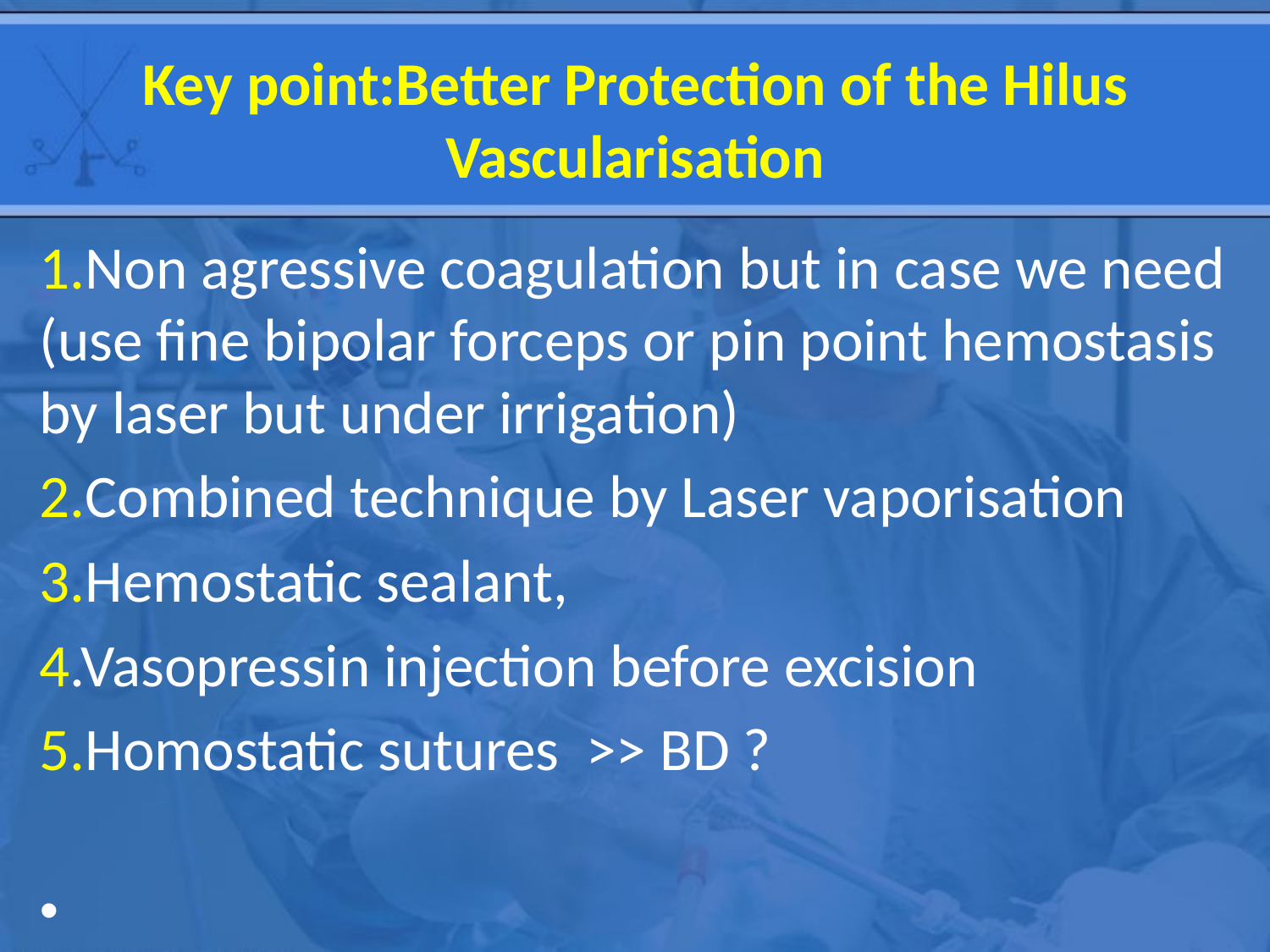

# Key point:Better Protection of the Hilus Vascularisation
1.Non agressive coagulation but in case we need (use fine bipolar forceps or pin point hemostasis by laser but under irrigation)
2.Combined technique by Laser vaporisation
3.Hemostatic sealant,
4.Vasopressin injection before excision
5.Homostatic sutures  >> BD ?